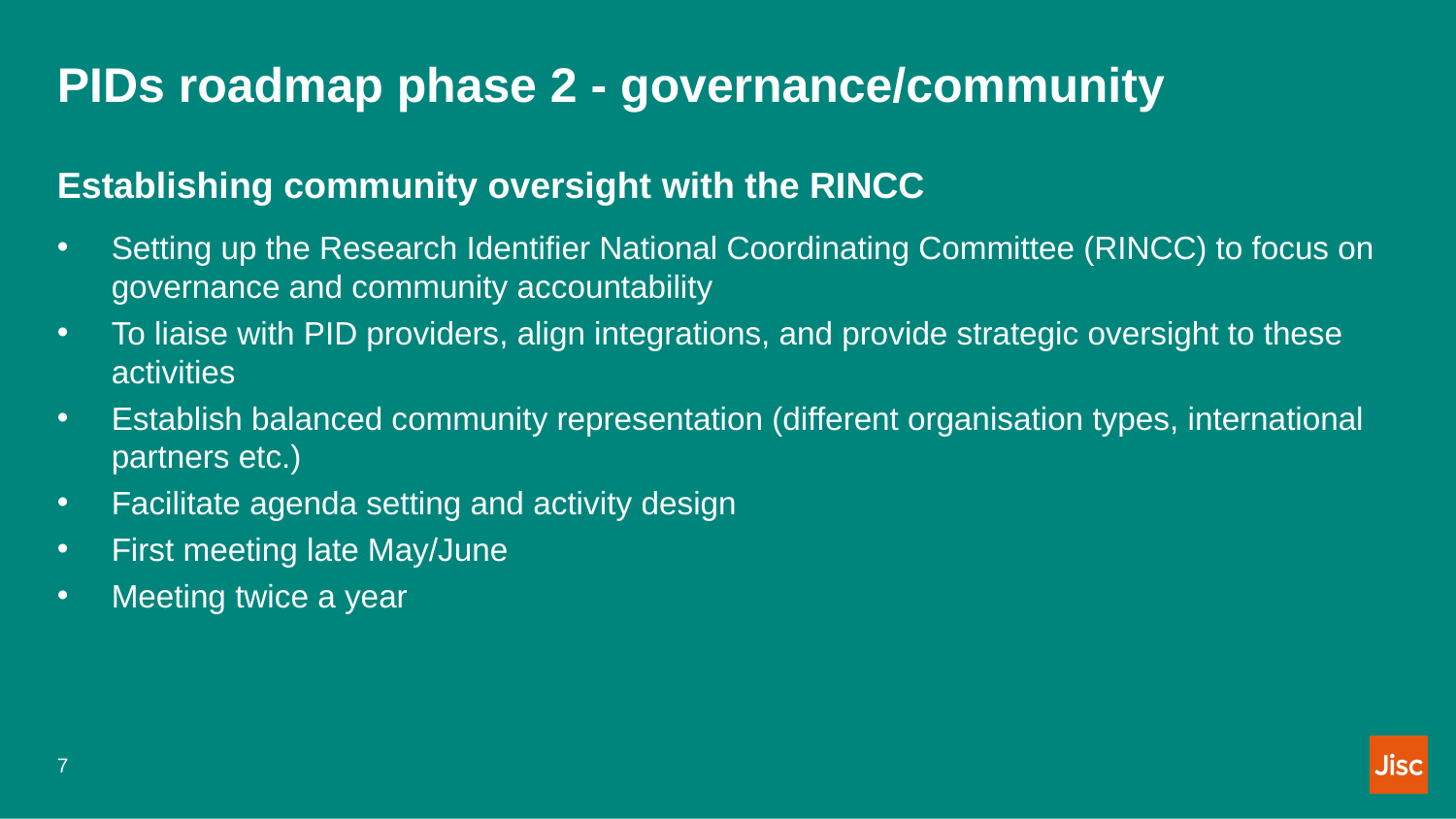

# PIDs roadmap phase 2 - governance/community
Establishing community oversight with the RINCC
Setting up the Research Identifier National Coordinating Committee (RINCC) to focus on governance and community accountability
To liaise with PID providers, align integrations, and provide strategic oversight to these activities
Establish balanced community representation (different organisation types, international partners etc.)
Facilitate agenda setting and activity design
First meeting late May/June
Meeting twice a year

7